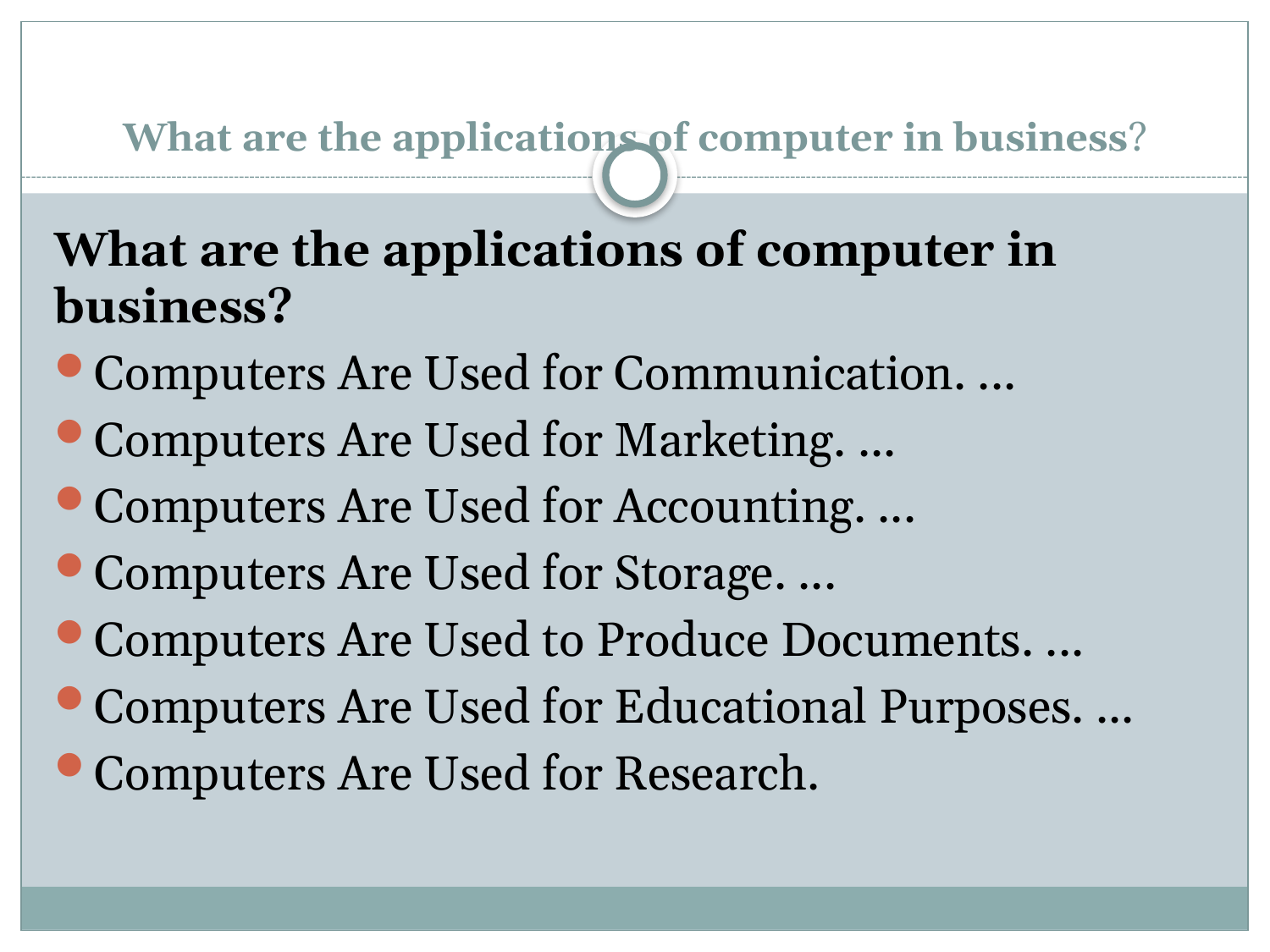

# What are the applications of computer in business?
What are the applications of computer in business?
Computers Are Used for Communication. ...
Computers Are Used for Marketing. ...
Computers Are Used for Accounting. ...
Computers Are Used for Storage. ...
Computers Are Used to Produce Documents. ...
Computers Are Used for Educational Purposes. ...
Computers Are Used for Research.